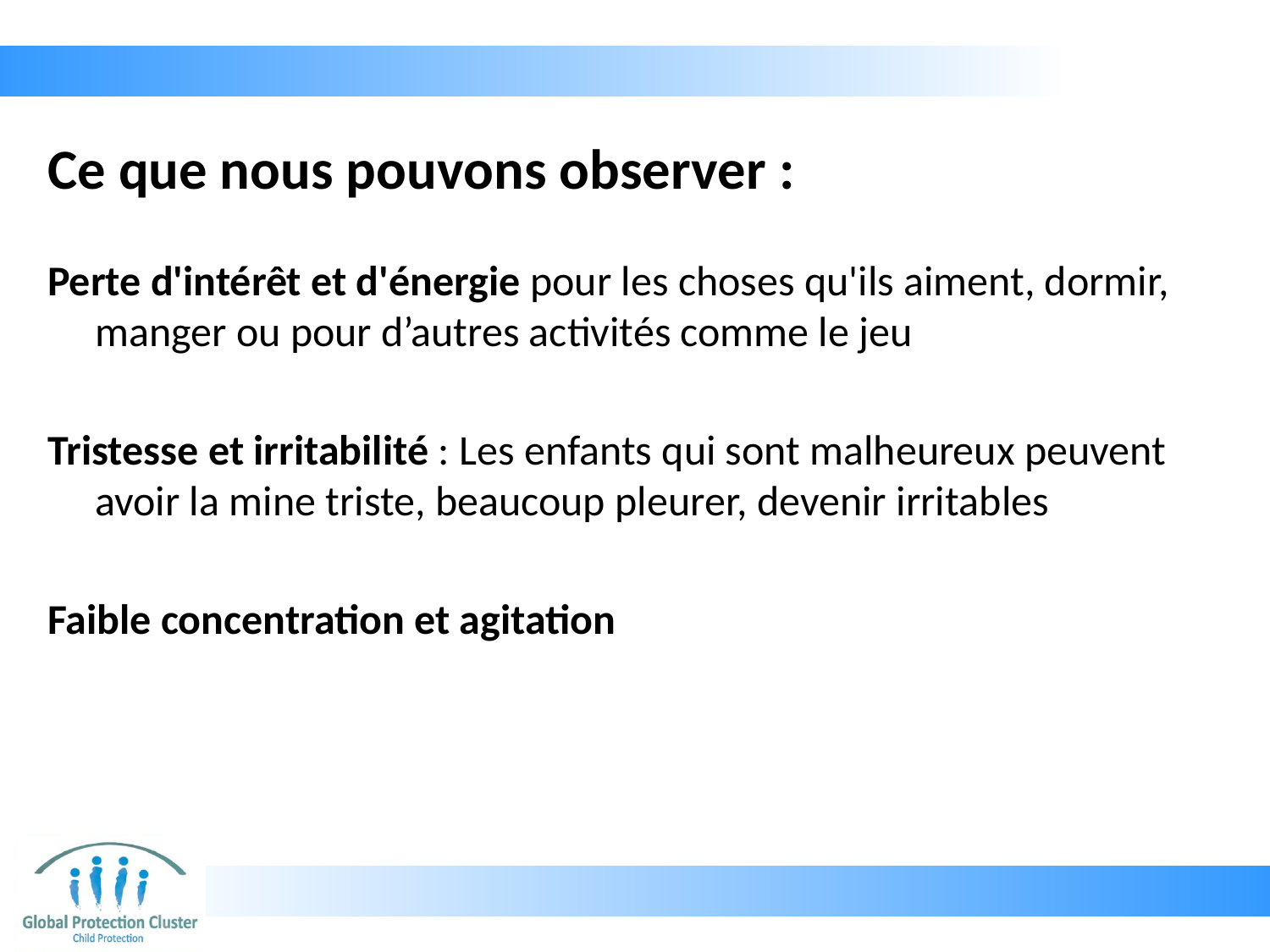

# Ce que nous pouvons observer :

Perte d'intérêt et d'énergie pour les choses qu'ils aiment, dormir, manger ou pour d’autres activités comme le jeu

Tristesse et irritabilité : Les enfants qui sont malheureux peuvent avoir la mine triste, beaucoup pleurer, devenir irritables

Faible concentration et agitation